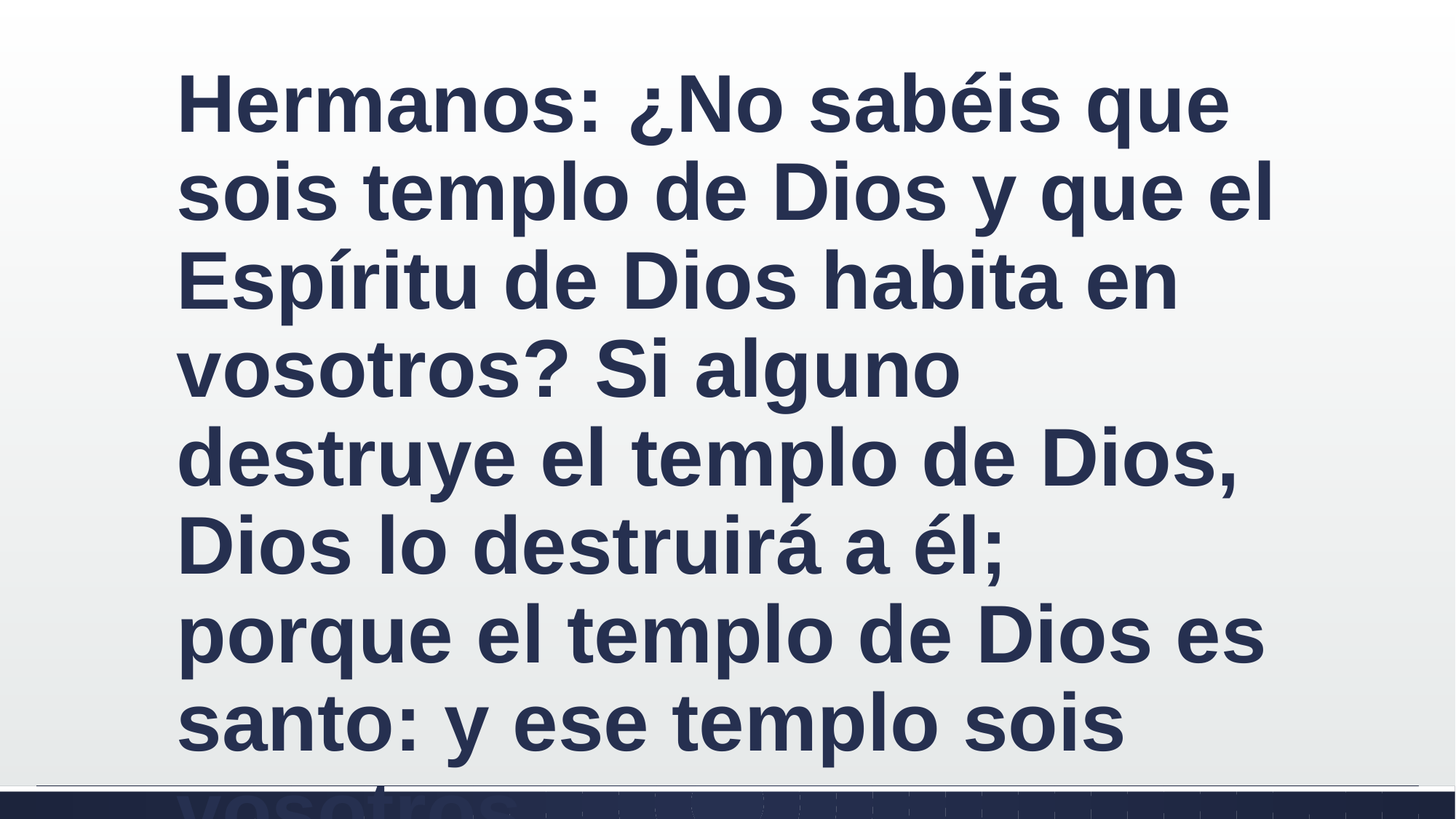

#
Hermanos: ¿No sabéis que sois templo de Dios y que el Espíritu de Dios habita en vosotros? Si alguno destruye el templo de Dios, Dios lo destruirá a él; porque el templo de Dios es santo: y ese templo sois vosotros.